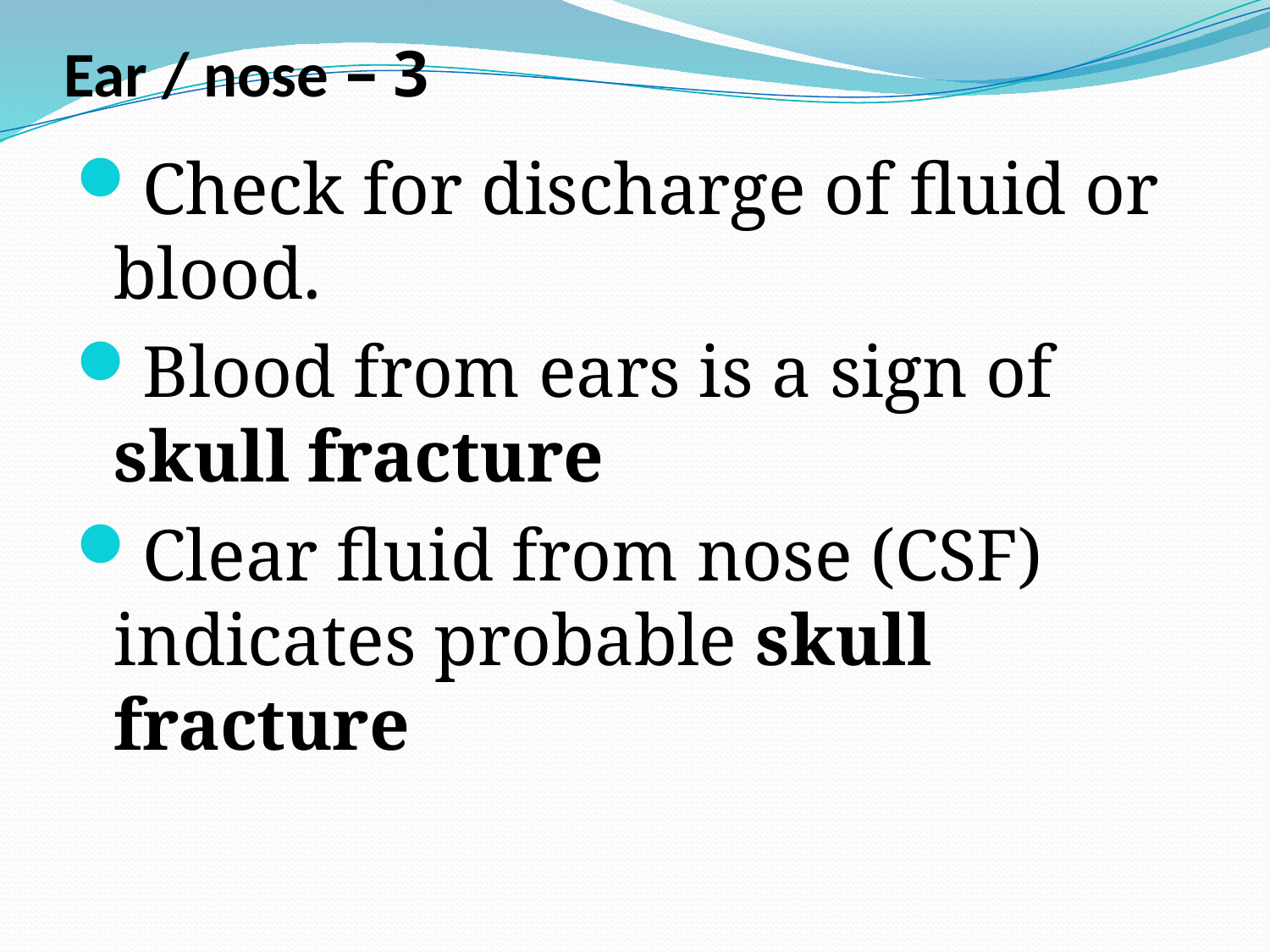

# 3 – Ear / nose
Check for discharge of fluid or blood.
Blood from ears is a sign of skull fracture
Clear fluid from nose (CSF) indicates probable skull fracture